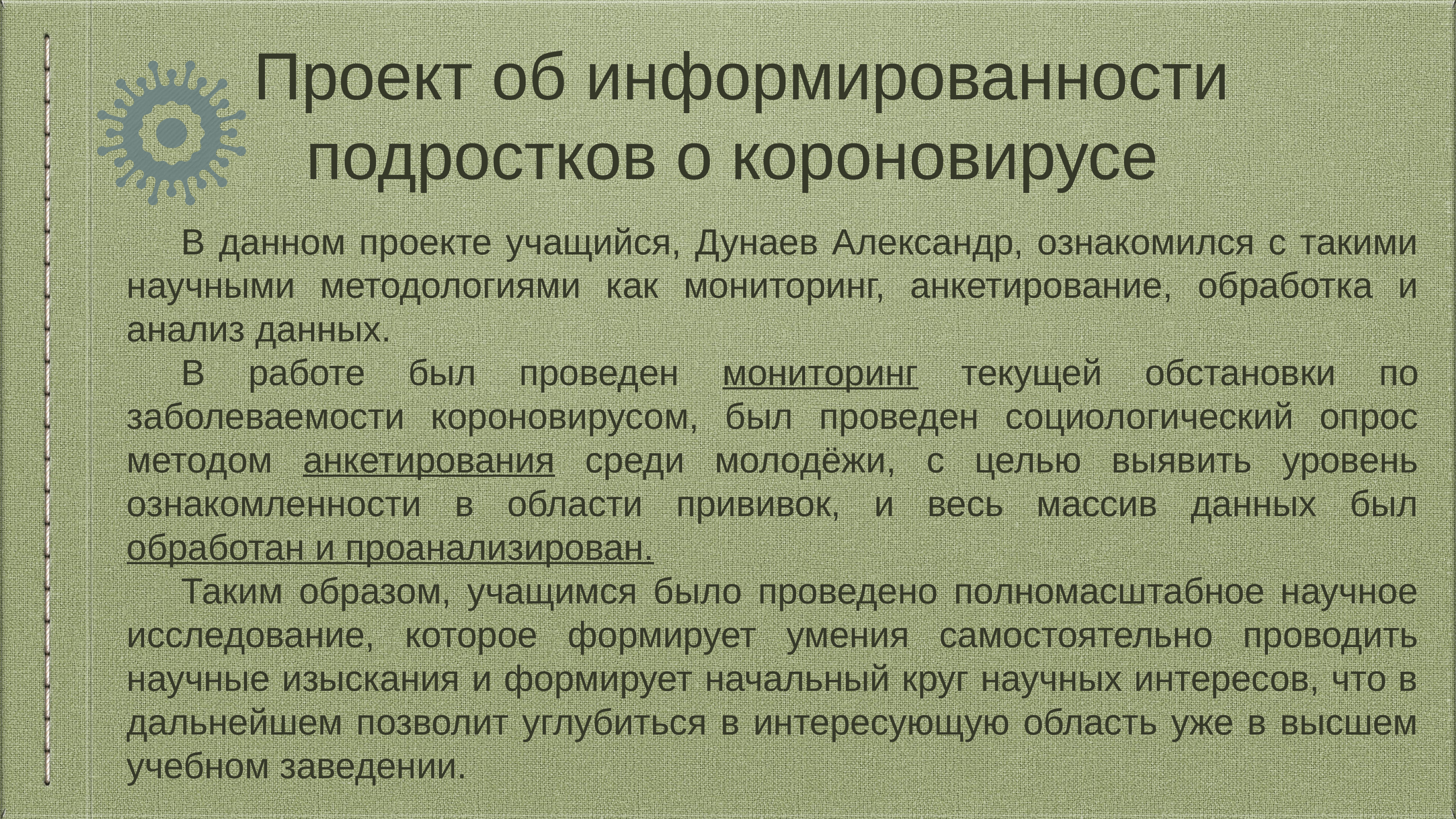

# Проект об информированности подростков о короновирусе

	В данном проекте учащийся, Дунаев Александр, ознакомился с такими научными методологиями как мониторинг, анкетирование, обработка и анализ данных.
	В работе был проведен мониторинг текущей обстановки по заболеваемости короновирусом, был проведен социологический опрос методом анкетирования среди молодёжи, с целью выявить уровень ознакомленности в области прививок, и весь массив данных был обработан и проанализирован.
	Таким образом, учащимся было проведено полномасштабное научное исследование, которое формирует умения самостоятельно проводить научные изыскания и формирует начальный круг научных интересов, что в дальнейшем позволит углубиться в интересующую область уже в высшем учебном заведении.